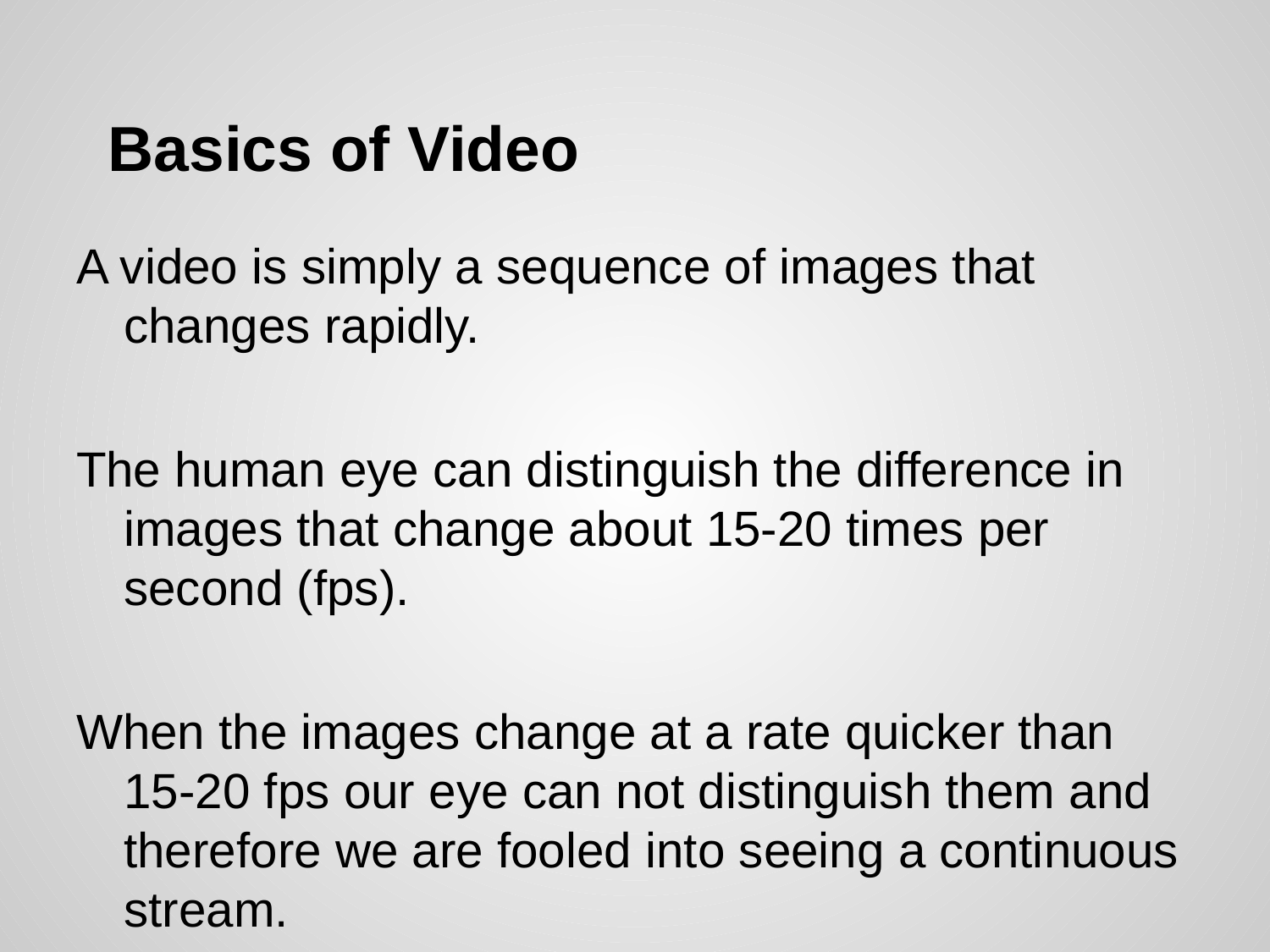

# Basics of Video
A video is simply a sequence of images that changes rapidly.

The human eye can distinguish the difference in images that change about 15-20 times per second (fps).

When the images change at a rate quicker than 15-20 fps our eye can not distinguish them and therefore we are fooled into seeing a continuous stream.